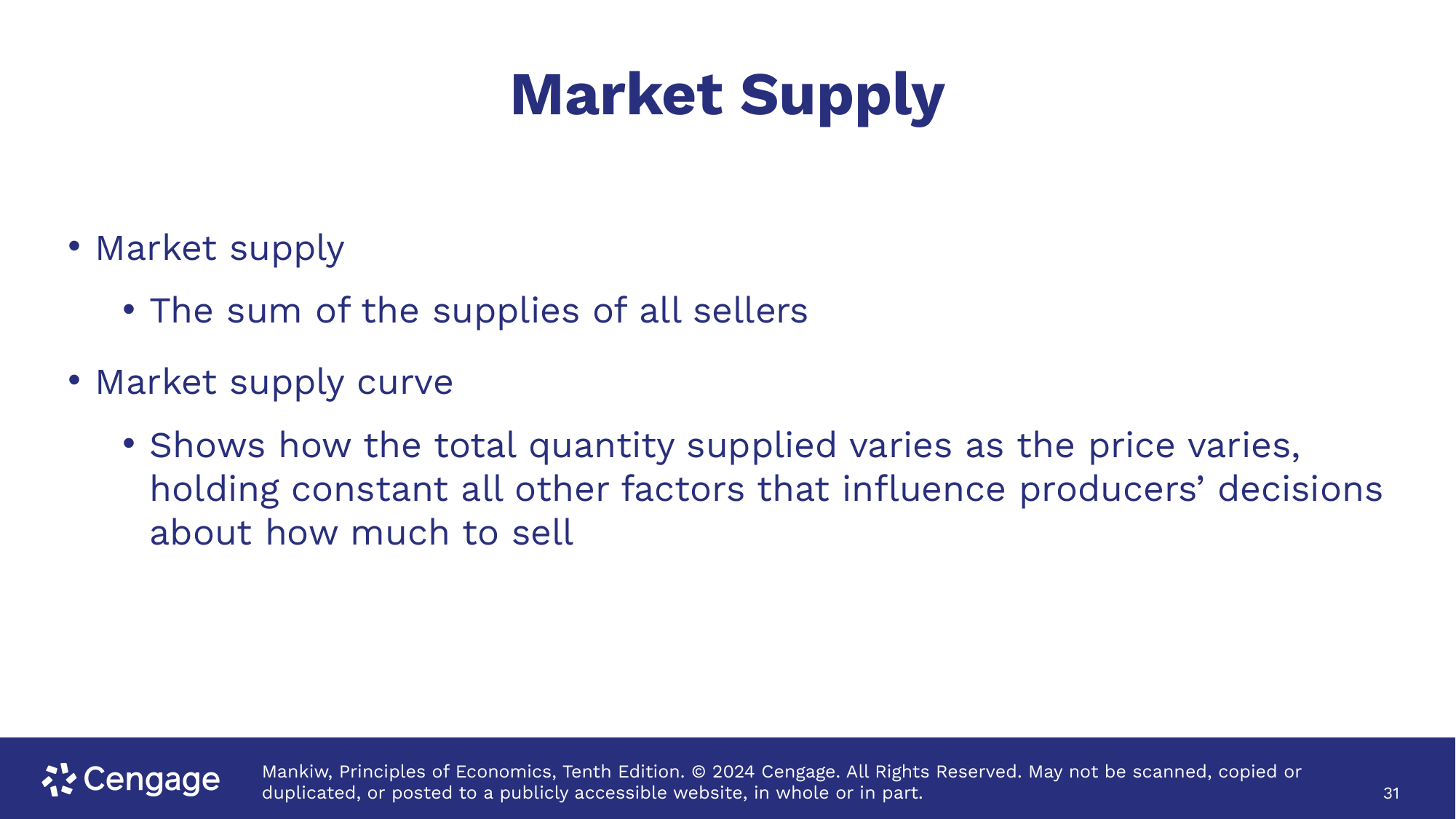

# Market Supply
Market supply
The sum of the supplies of all sellers
Market supply curve
Shows how the total quantity supplied varies as the price varies, holding constant all other factors that influence producers’ decisions about how much to sell